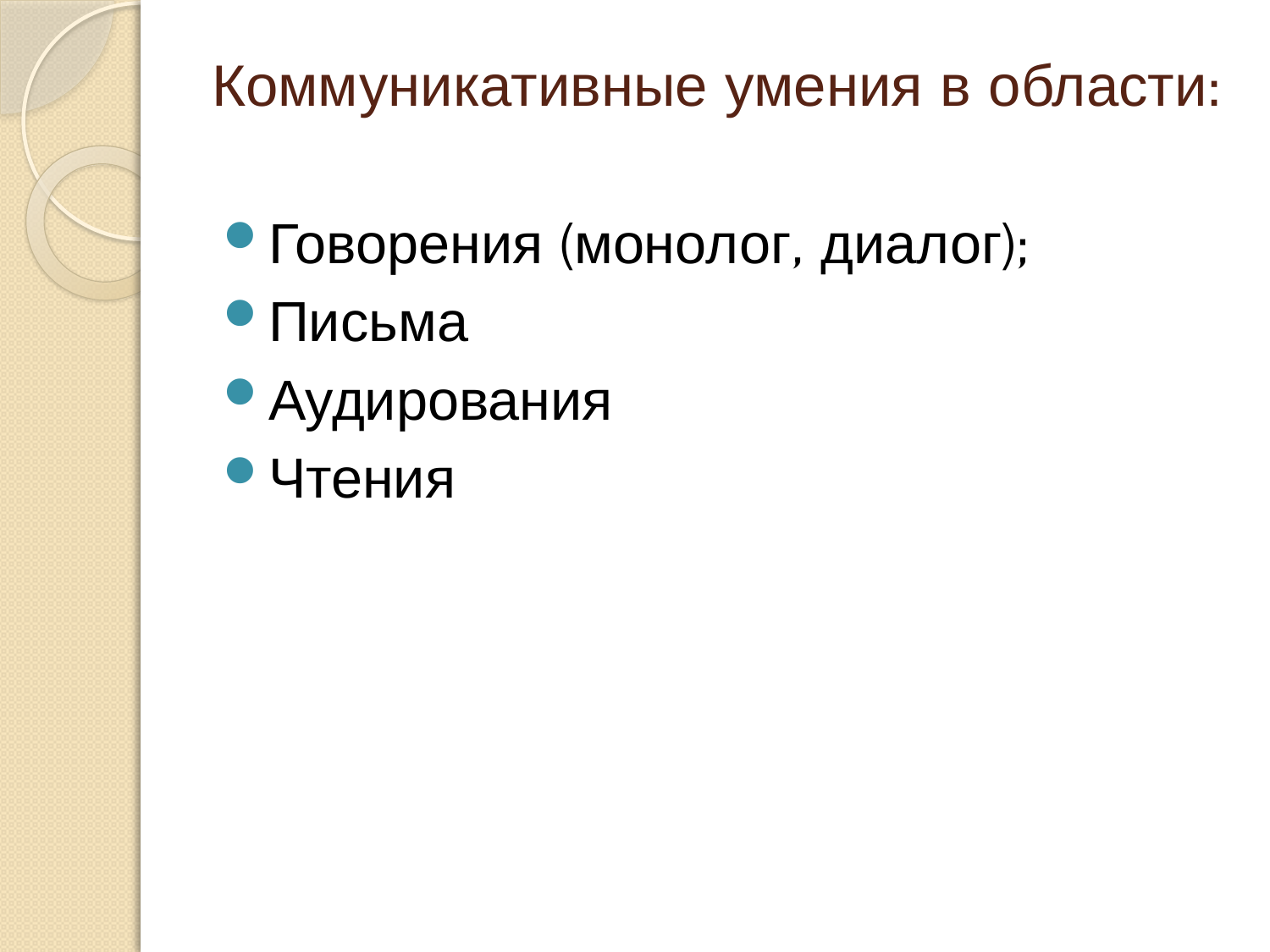

# Коммуникативные умения в области:
Говорения (монолог, диалог);
Письма
Аудирования
Чтения